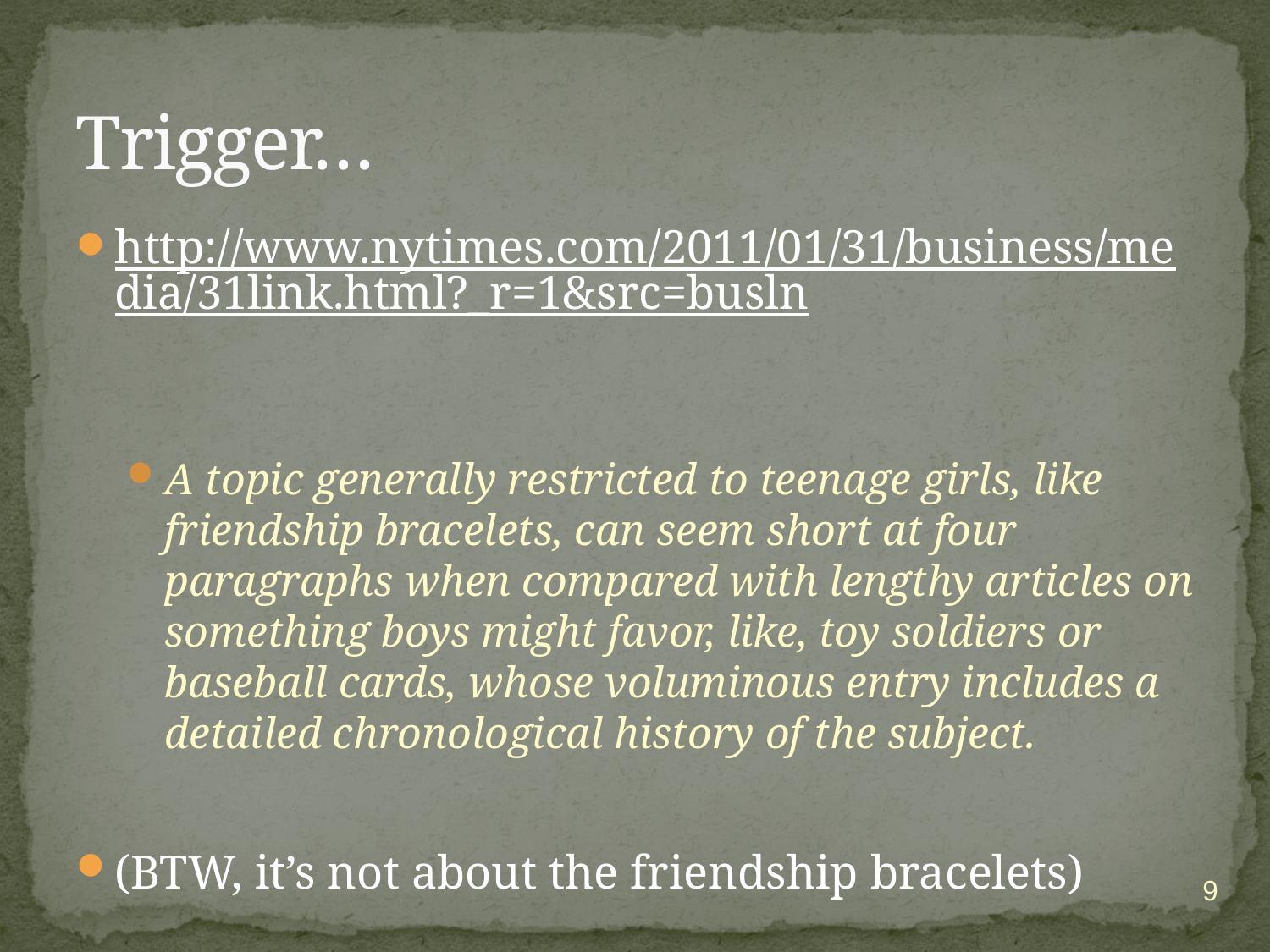

# Trigger…
http://www.nytimes.com/2011/01/31/business/media/31link.html?_r=1&src=busln

A topic generally restricted to teenage girls, like friendship bracelets, can seem short at four paragraphs when compared with lengthy articles on something boys might favor, like, toy soldiers or baseball cards, whose voluminous entry includes a detailed chronological history of the subject.

(BTW, it’s not about the friendship bracelets)
9